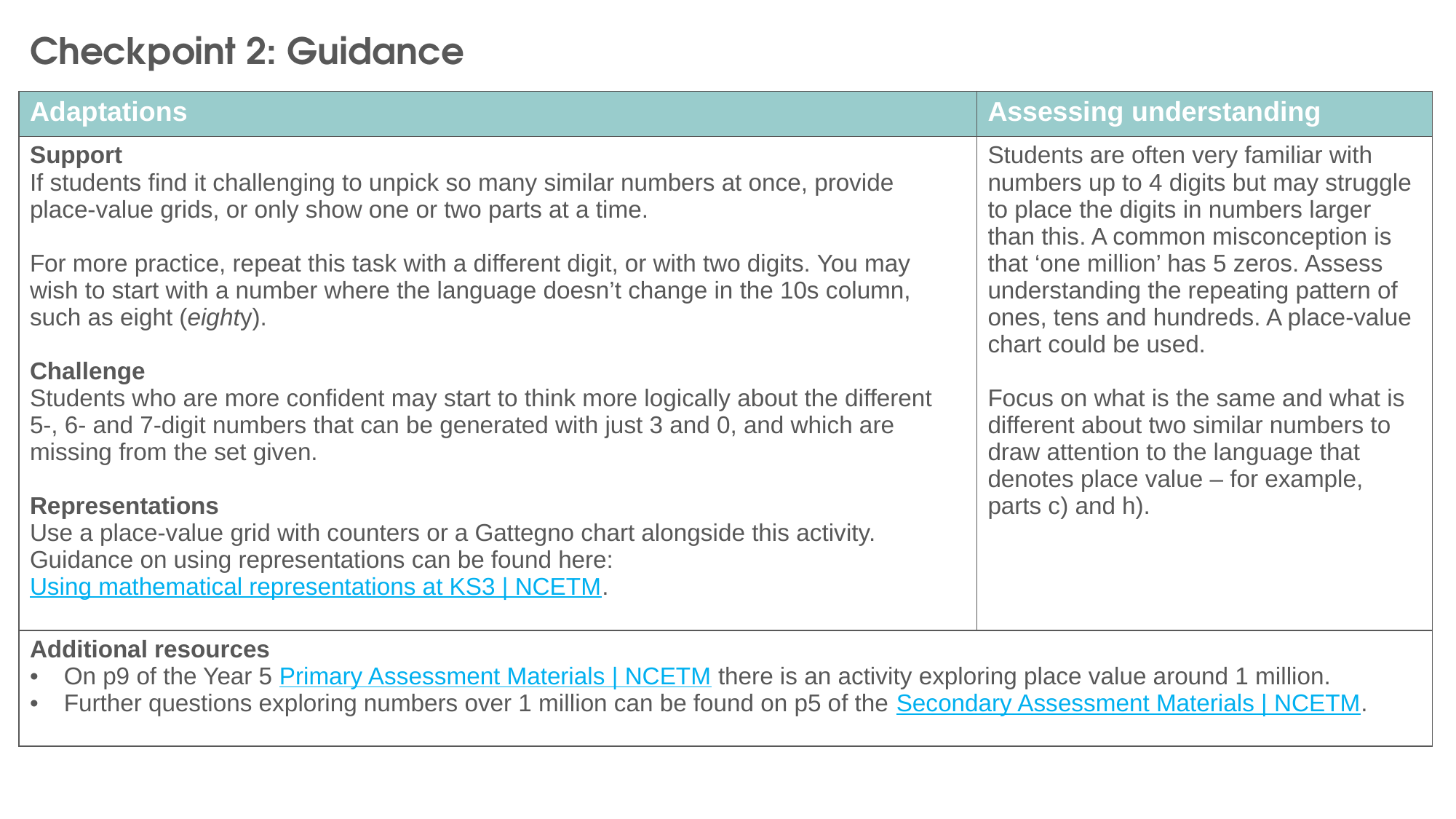

Checkpoint 2: Guidance
| Adaptations | Assessing understanding |
| --- | --- |
| Support If students find it challenging to unpick so many similar numbers at once, provide place-value grids, or only show one or two parts at a time. For more practice, repeat this task with a different digit, or with two digits. You may wish to start with a number where the language doesn’t change in the 10s column, such as eight (eighty). Challenge Students who are more confident may start to think more logically about the different 5-, 6- and 7-digit numbers that can be generated with just 3 and 0, and which are missing from the set given. Representations Use a place-value grid with counters or a Gattegno chart alongside this activity. Guidance on using representations can be found here: Using mathematical representations at KS3 | NCETM. | Students are often very familiar with numbers up to 4 digits but may struggle to place the digits in numbers larger than this. A common misconception is that ‘one million’ has 5 zeros. Assess understanding the repeating pattern of ones, tens and hundreds. A place-value chart could be used. Focus on what is the same and what is different about two similar numbers to draw attention to the language that denotes place value – for example, parts c) and h). |
| Additional resources On p9 of the Year 5 Primary Assessment Materials | NCETM there is an activity exploring place value around 1 million. Further questions exploring numbers over 1 million can be found on p5 of the Secondary Assessment Materials | NCETM. |  |